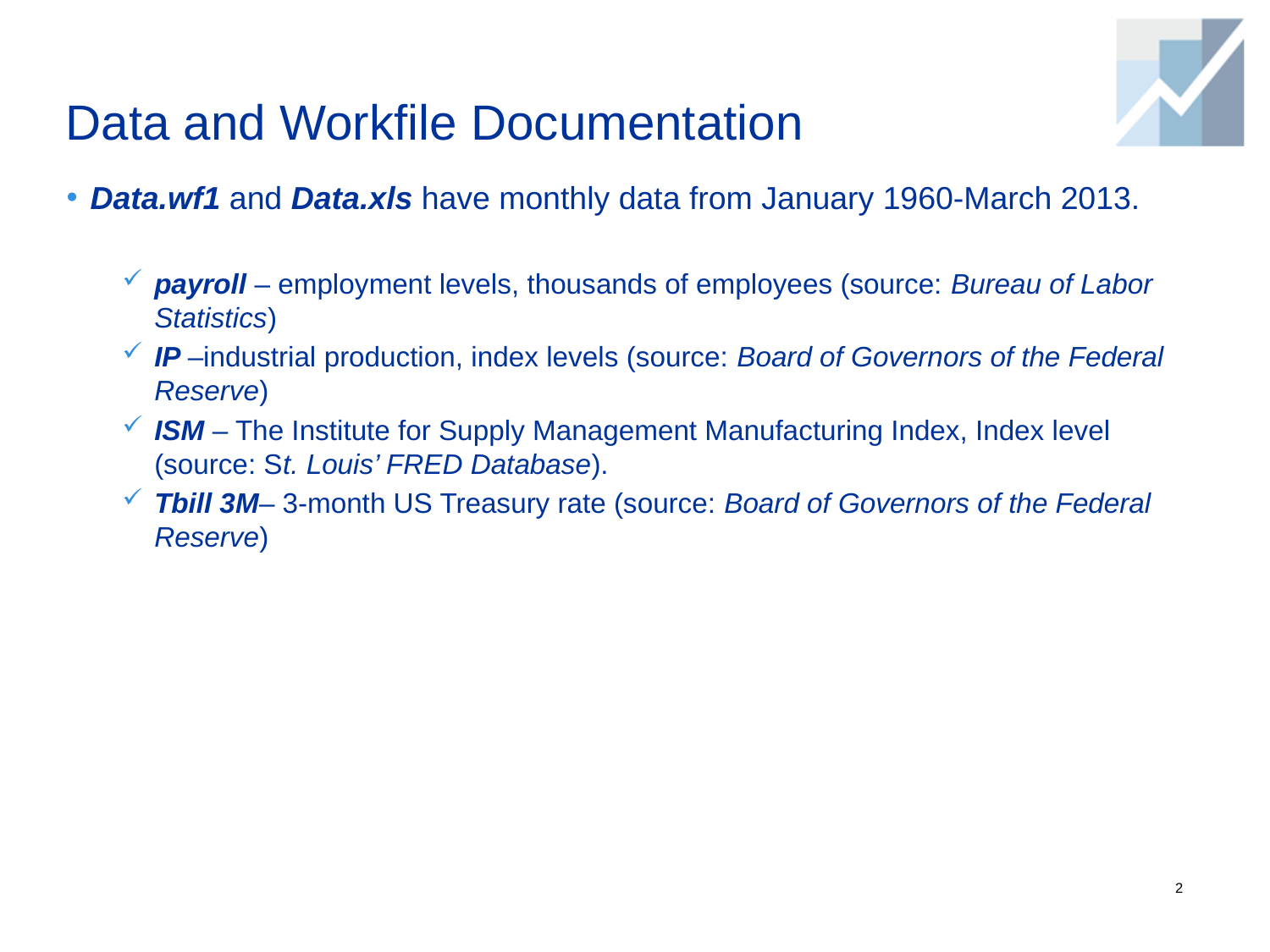

# Data and Workfile Documentation
Data.wf1 and Data.xls have monthly data from January 1960-March 2013.

payroll – employment levels, thousands of employees (source: Bureau of Labor Statistics)
IP –industrial production, index levels (source: Board of Governors of the Federal Reserve)
ISM – The Institute for Supply Management Manufacturing Index, Index level (source: St. Louis’ FRED Database).
Tbill 3M– 3-month US Treasury rate (source: Board of Governors of the Federal Reserve)

2